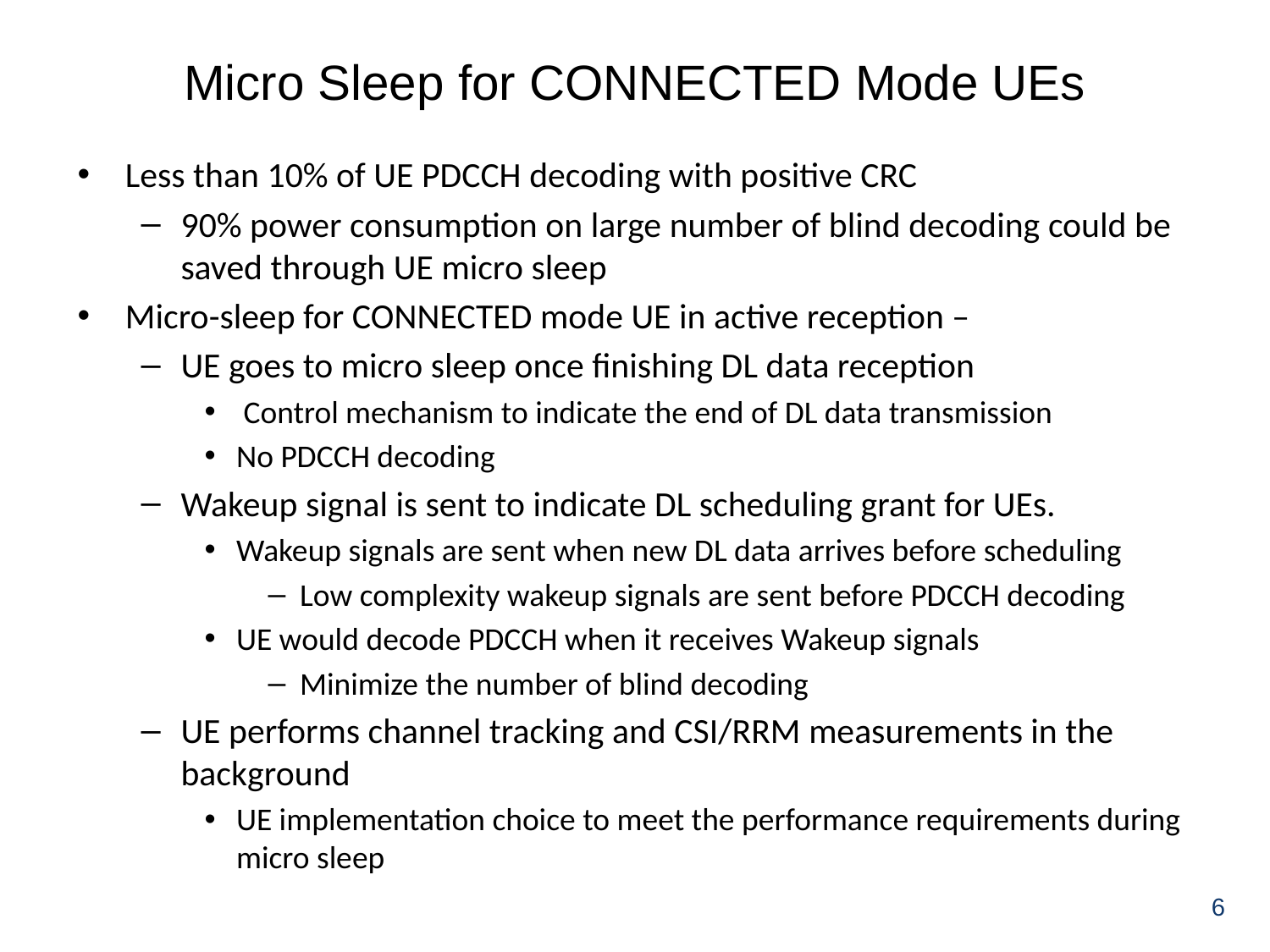

# Micro Sleep for CONNECTED Mode UEs
Less than 10% of UE PDCCH decoding with positive CRC
90% power consumption on large number of blind decoding could be saved through UE micro sleep
Micro-sleep for CONNECTED mode UE in active reception –
UE goes to micro sleep once finishing DL data reception
 Control mechanism to indicate the end of DL data transmission
No PDCCH decoding
Wakeup signal is sent to indicate DL scheduling grant for UEs.
Wakeup signals are sent when new DL data arrives before scheduling
Low complexity wakeup signals are sent before PDCCH decoding
UE would decode PDCCH when it receives Wakeup signals
Minimize the number of blind decoding
UE performs channel tracking and CSI/RRM measurements in the background
UE implementation choice to meet the performance requirements during micro sleep

6